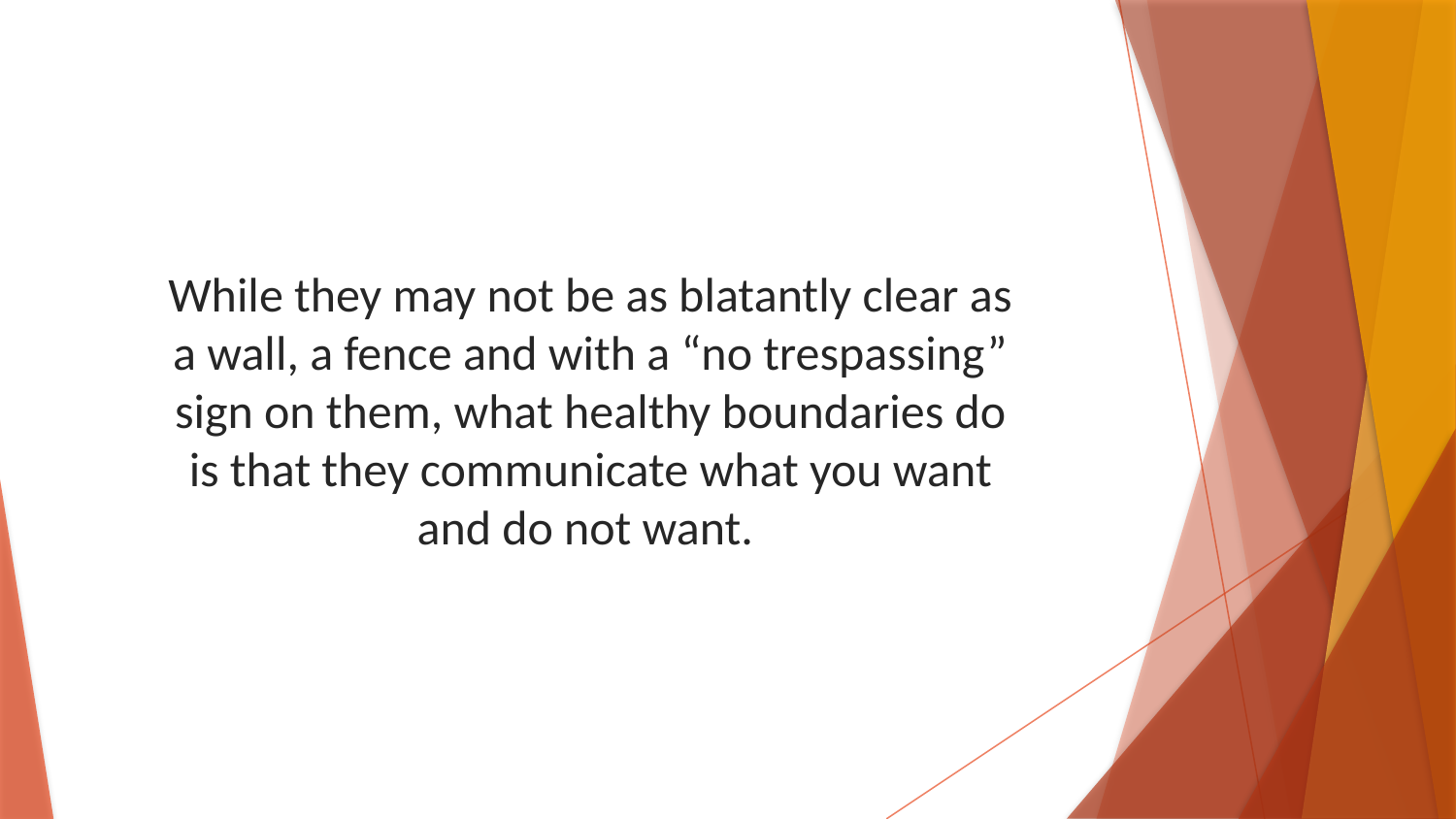

While they may not be as blatantly clear as a wall, a fence and with a “no trespassing” sign on them, what healthy boundaries do is that they communicate what you want and do not want.